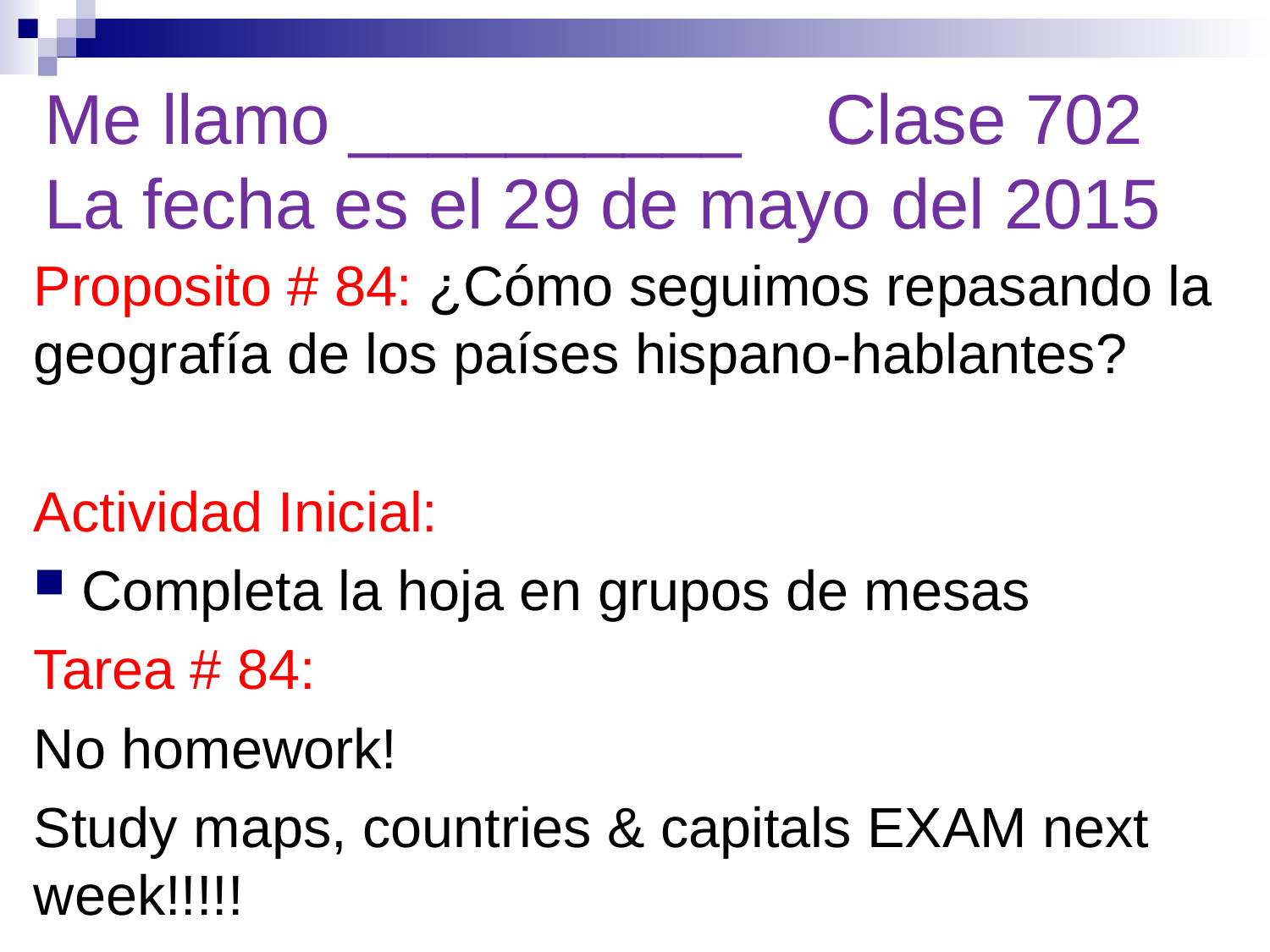

# Me llamo __________	 Clase 702 La fecha es el 29 de mayo del 2015
Proposito # 84: ¿Cómo seguimos repasando la geografía de los países hispano-hablantes?

Actividad Inicial:
Completa la hoja en grupos de mesas
Tarea # 84:
No homework!
Study maps, countries & capitals EXAM next week!!!!!